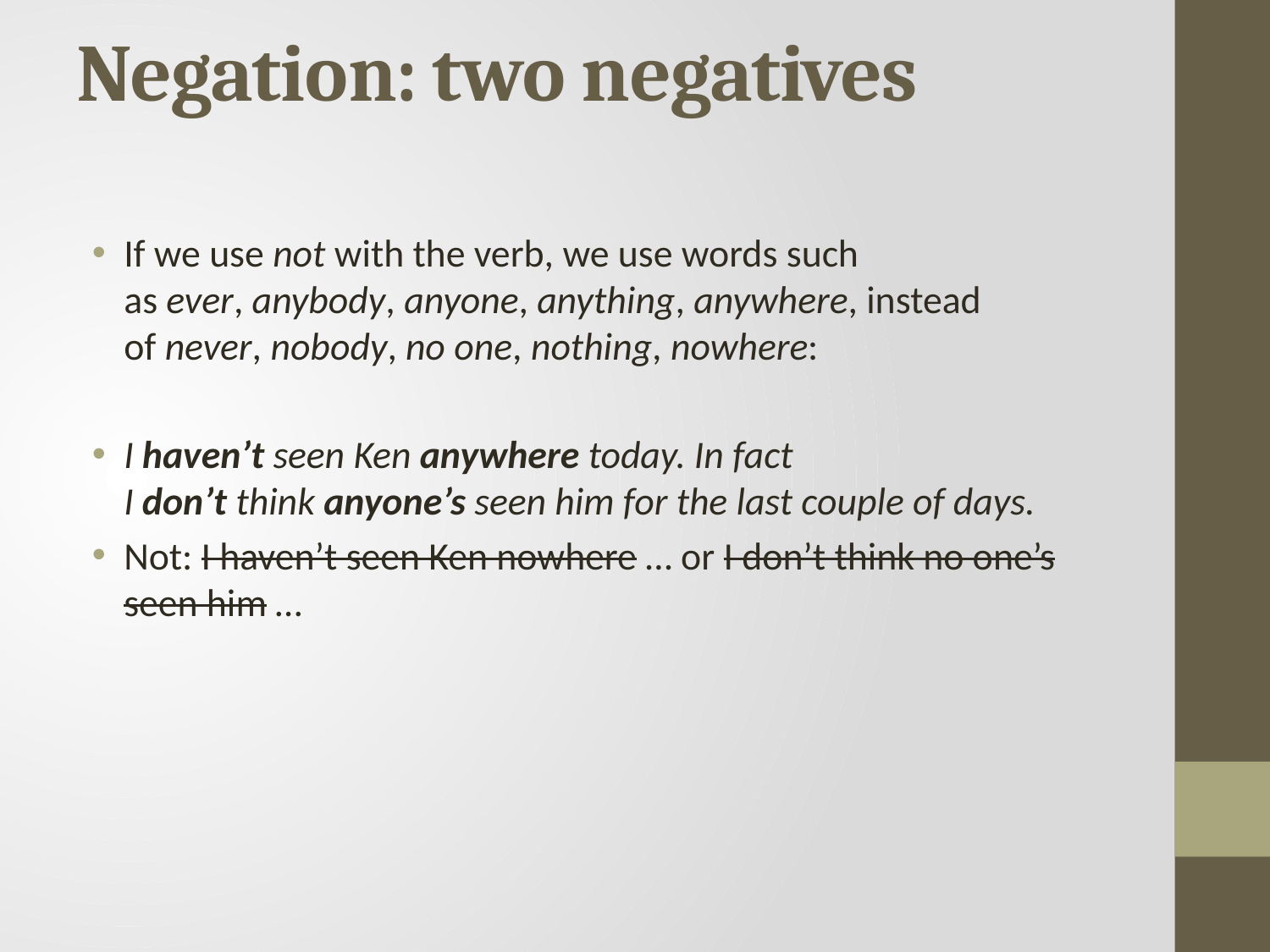

# Negation: two negatives
If we use not with the verb, we use words such as ever, anybody, anyone, anything, anywhere, instead of never, nobody, no one, nothing, nowhere:

I haven’t seen Ken anywhere today. In fact I don’t think anyone’s seen him for the last couple of days.
Not: I haven’t seen Ken nowhere … or I don’t think no one’s seen him …